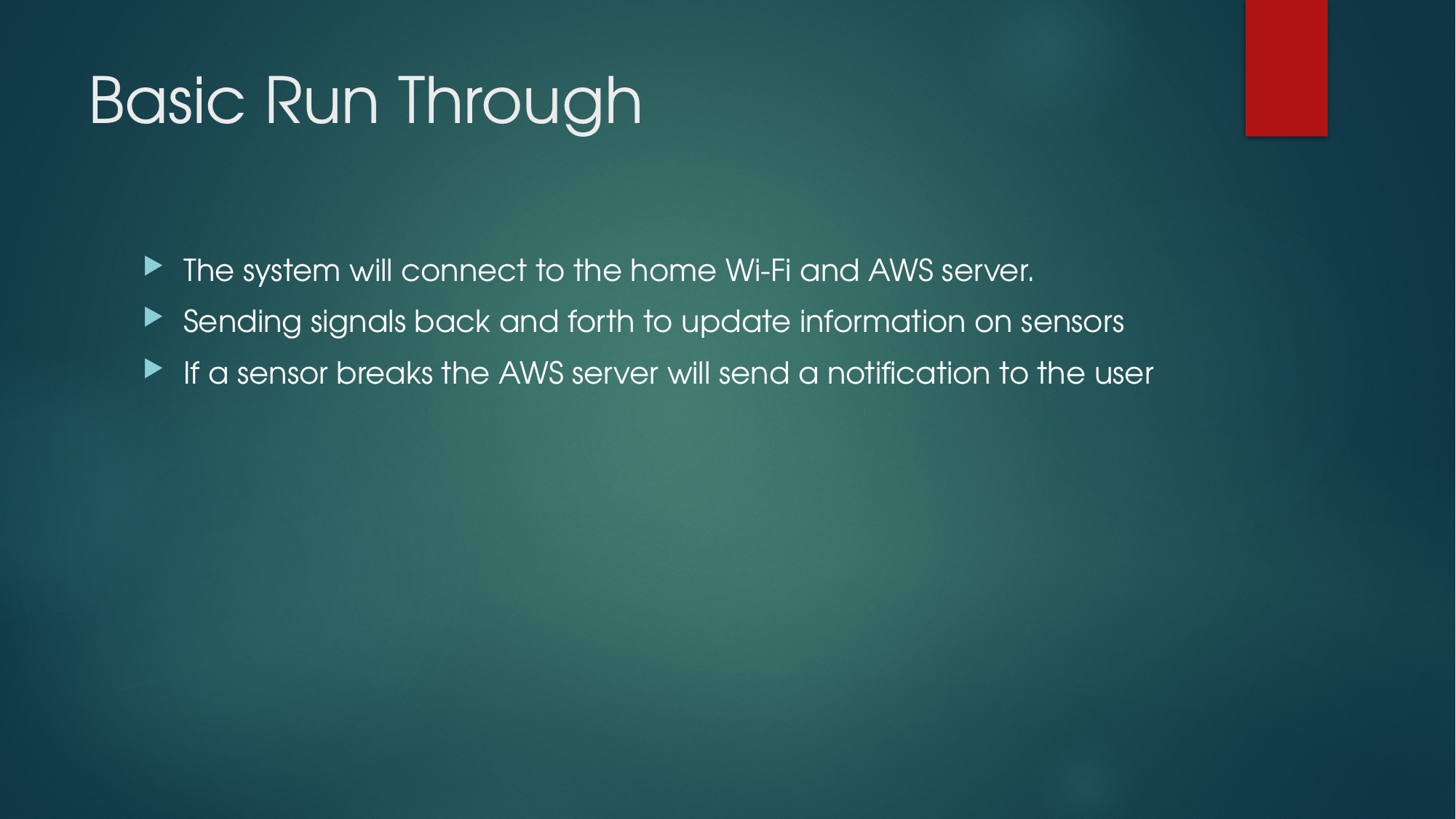

# Basic Run Through
The system will connect to the home Wi-Fi and AWS server.
Sending signals back and forth to update information on sensors
If a sensor breaks the AWS server will send a notification to the user